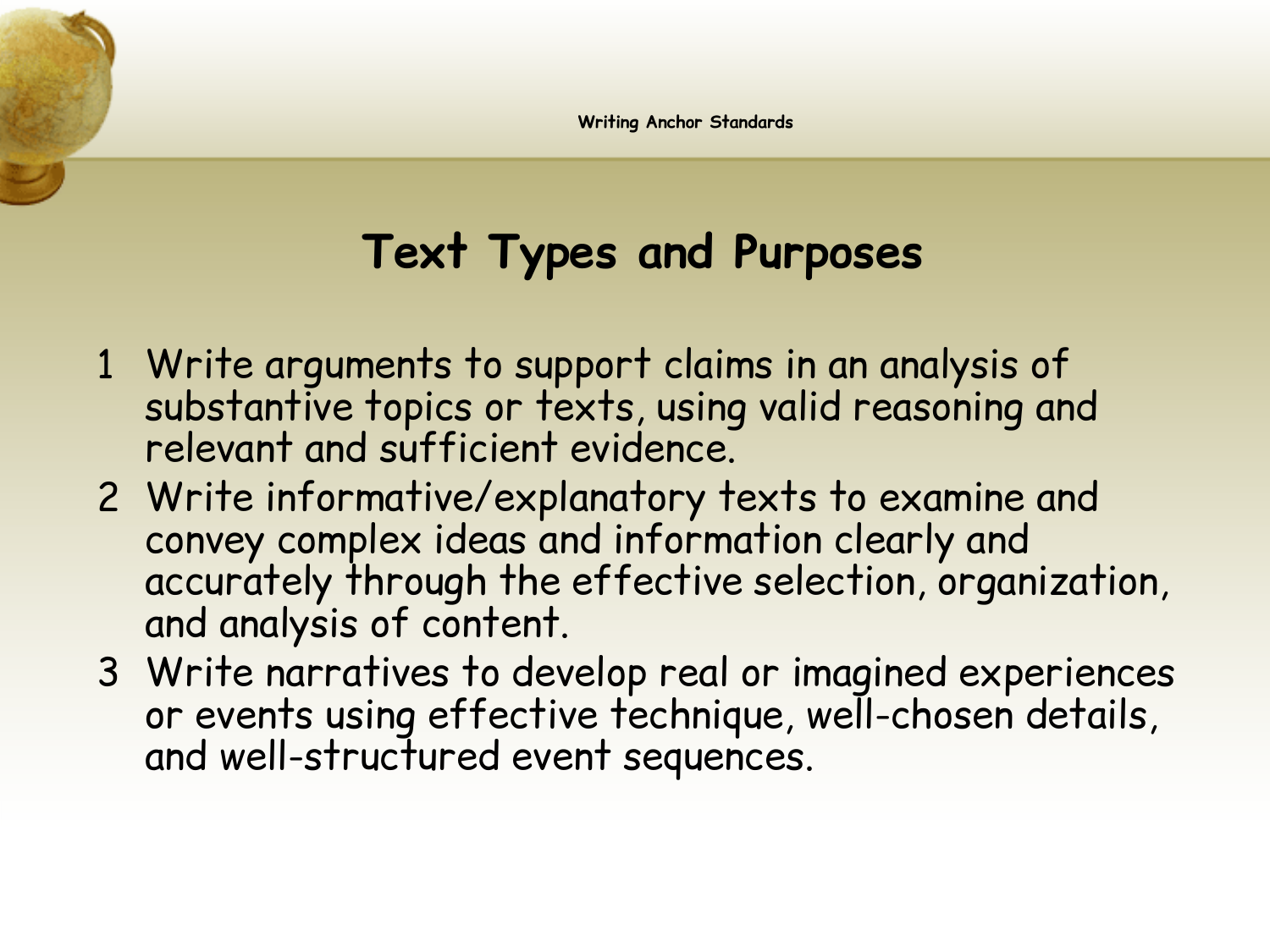

# Writing Anchor Standards
Text Types and Purposes

Write arguments to support claims in an analysis of substantive topics or texts, using valid reasoning and relevant and sufficient evidence.
Write informative/explanatory texts to examine and convey complex ideas and information clearly and accurately through the effective selection, organization, and analysis of content.
Write narratives to develop real or imagined experiences or events using effective technique, well-chosen details, and well-structured event sequences.